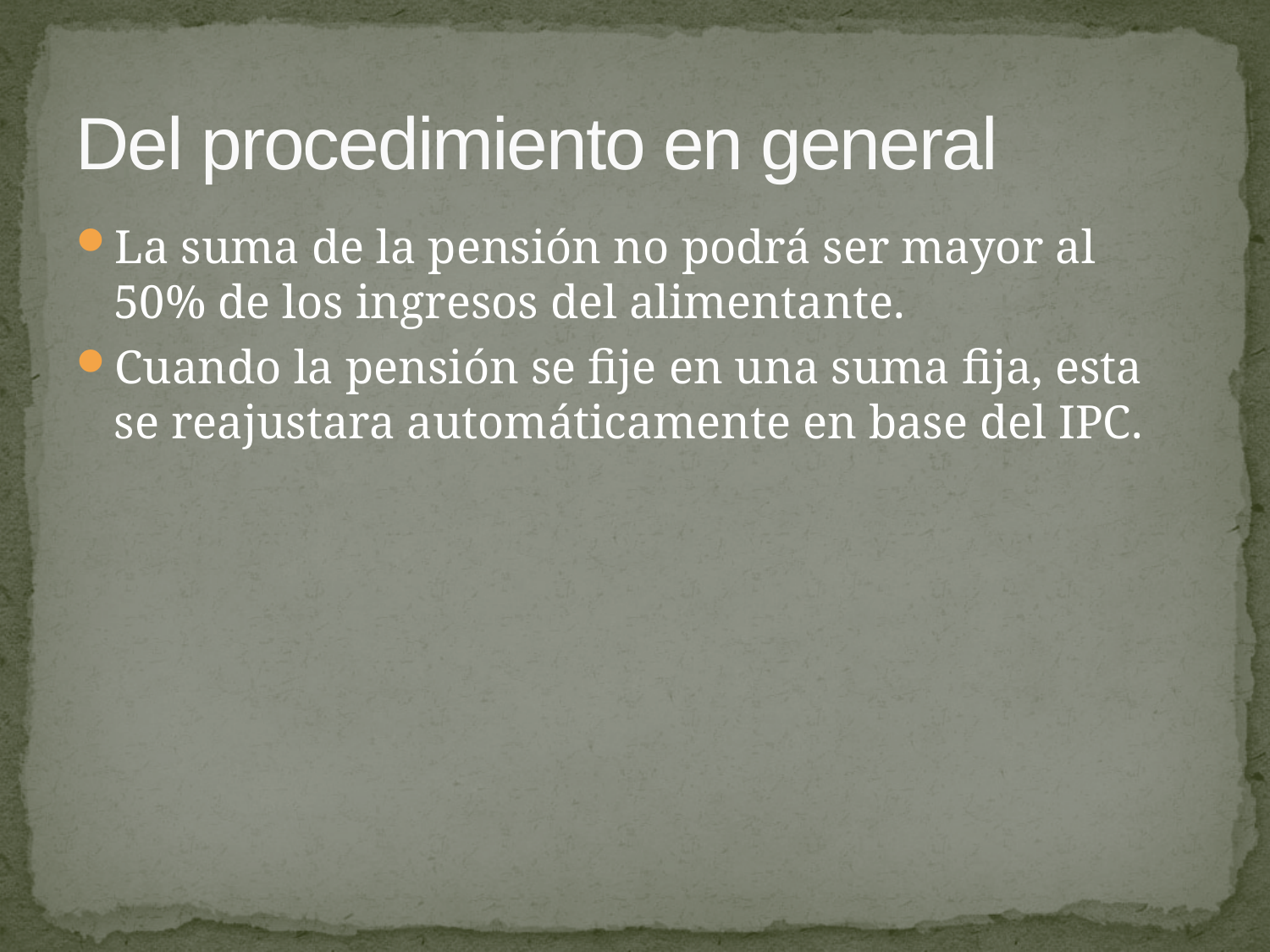

# Del procedimiento en general
La suma de la pensión no podrá ser mayor al 50% de los ingresos del alimentante.
Cuando la pensión se fije en una suma fija, esta se reajustara automáticamente en base del IPC.